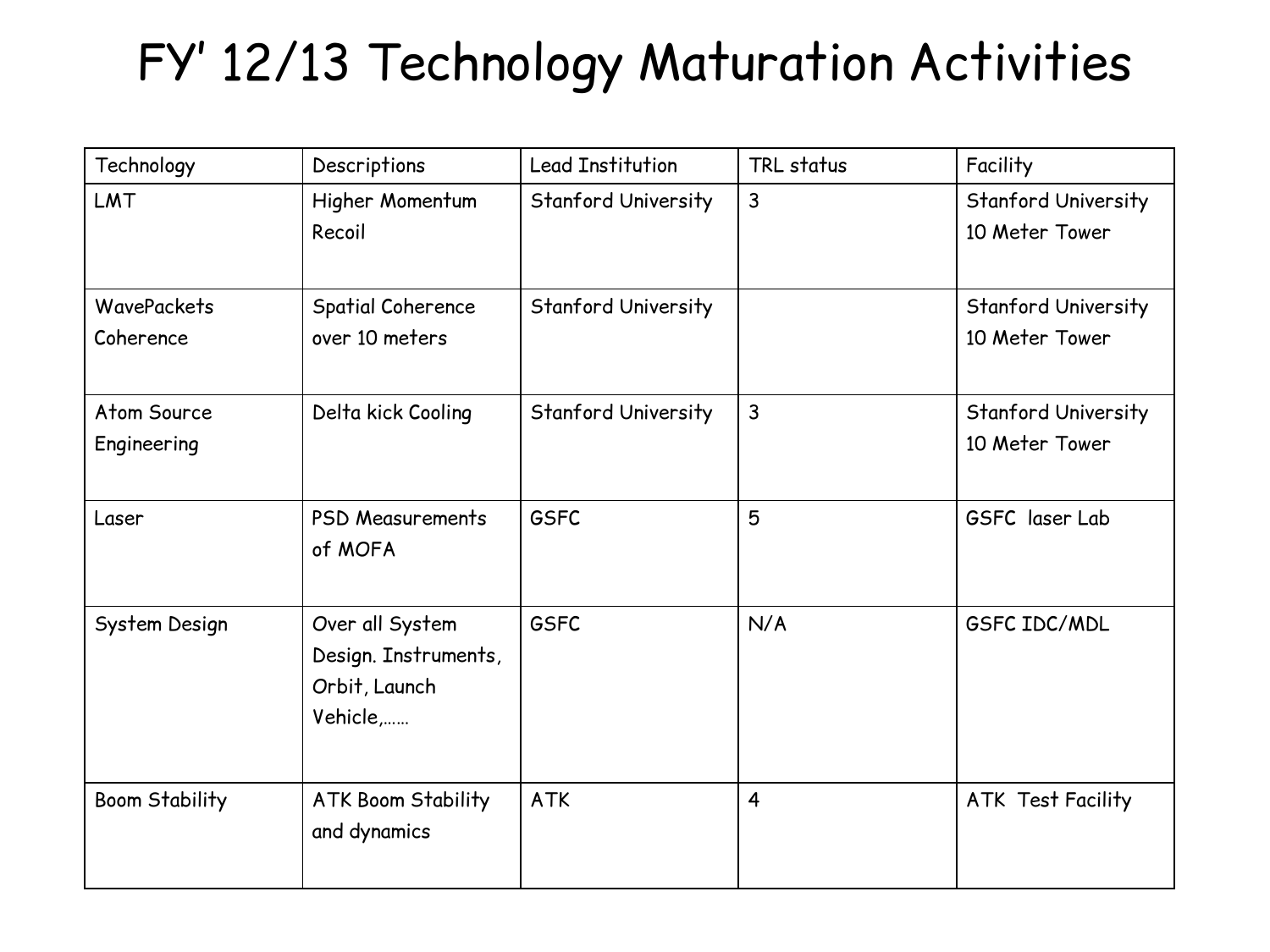

# FY’ 12/13 Technology Maturation Activities
| Technology | Descriptions | Lead Institution | TRL status | Facility |
| --- | --- | --- | --- | --- |
| LMT | Higher Momentum Recoil | Stanford University | 3 | Stanford University 10 Meter Tower |
| WavePackets Coherence | Spatial Coherence over 10 meters | Stanford University |  | Stanford University 10 Meter Tower |
| Atom Source Engineering | Delta kick Cooling | Stanford University | 3 | Stanford University 10 Meter Tower |
| Laser | PSD Measurements of MOFA | GSFC | 5 | GSFC laser Lab |
| System Design | Over all System Design. Instruments, Orbit, Launch Vehicle,…… | GSFC | N/A | GSFC IDC/MDL |
| Boom Stability | ATK Boom Stability and dynamics | ATK | 4 | ATK Test Facility |